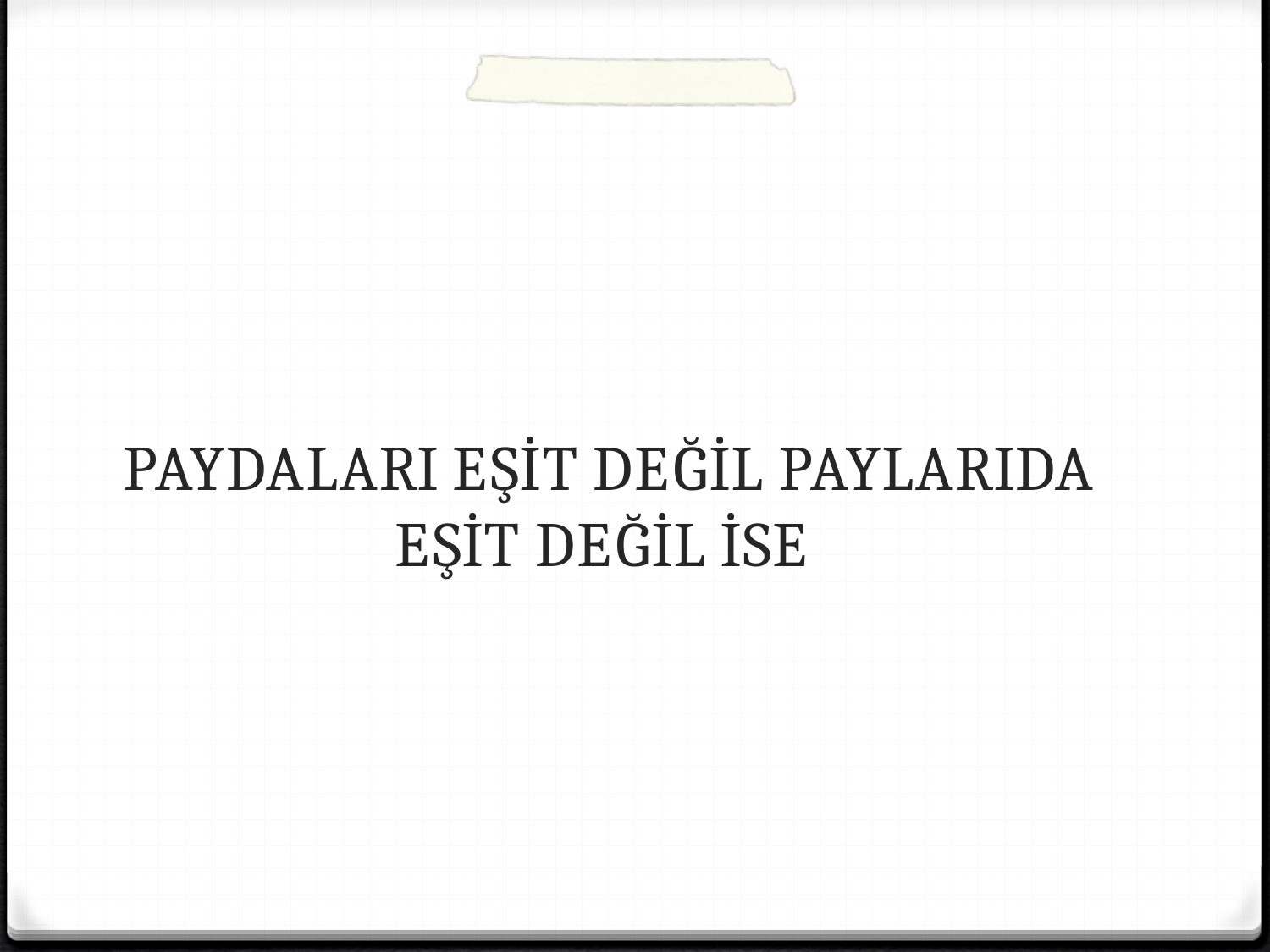

# PAYDALARI EŞİT DEĞİL PAYLARIDA EŞİT DEĞİL İSE